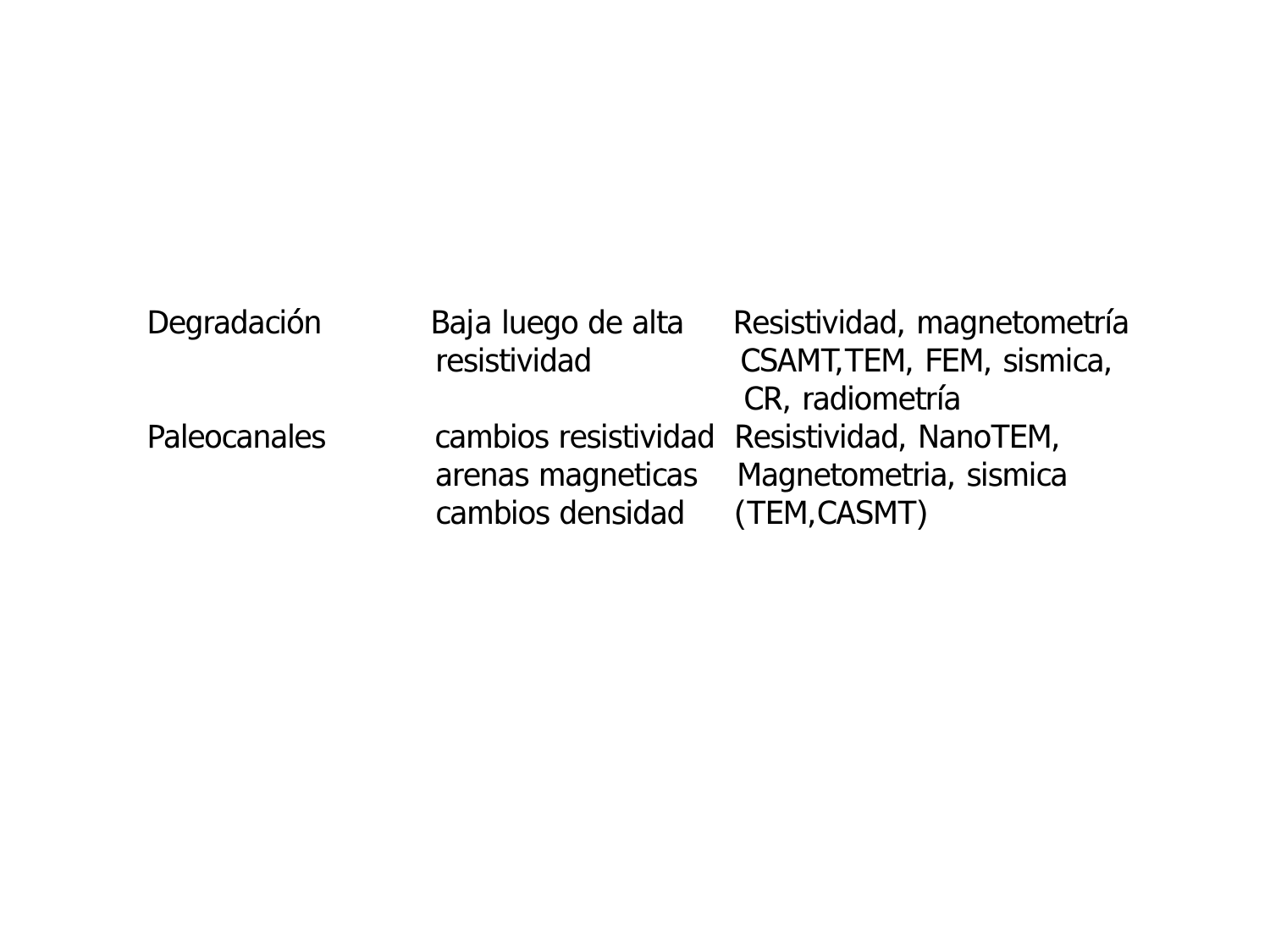

Degradación           Baja luego de alta     Resistividad, magnetometría
                             resistividad               CSAMT,TEM, FEM, sismica,
                                                            CR, radiometría
Paleocanales           cambios resistividad  Resistividad, NanoTEM,
                             arenas magneticas    Magnetometria, sismica
                             cambios densidad     (TEM,CASMT)